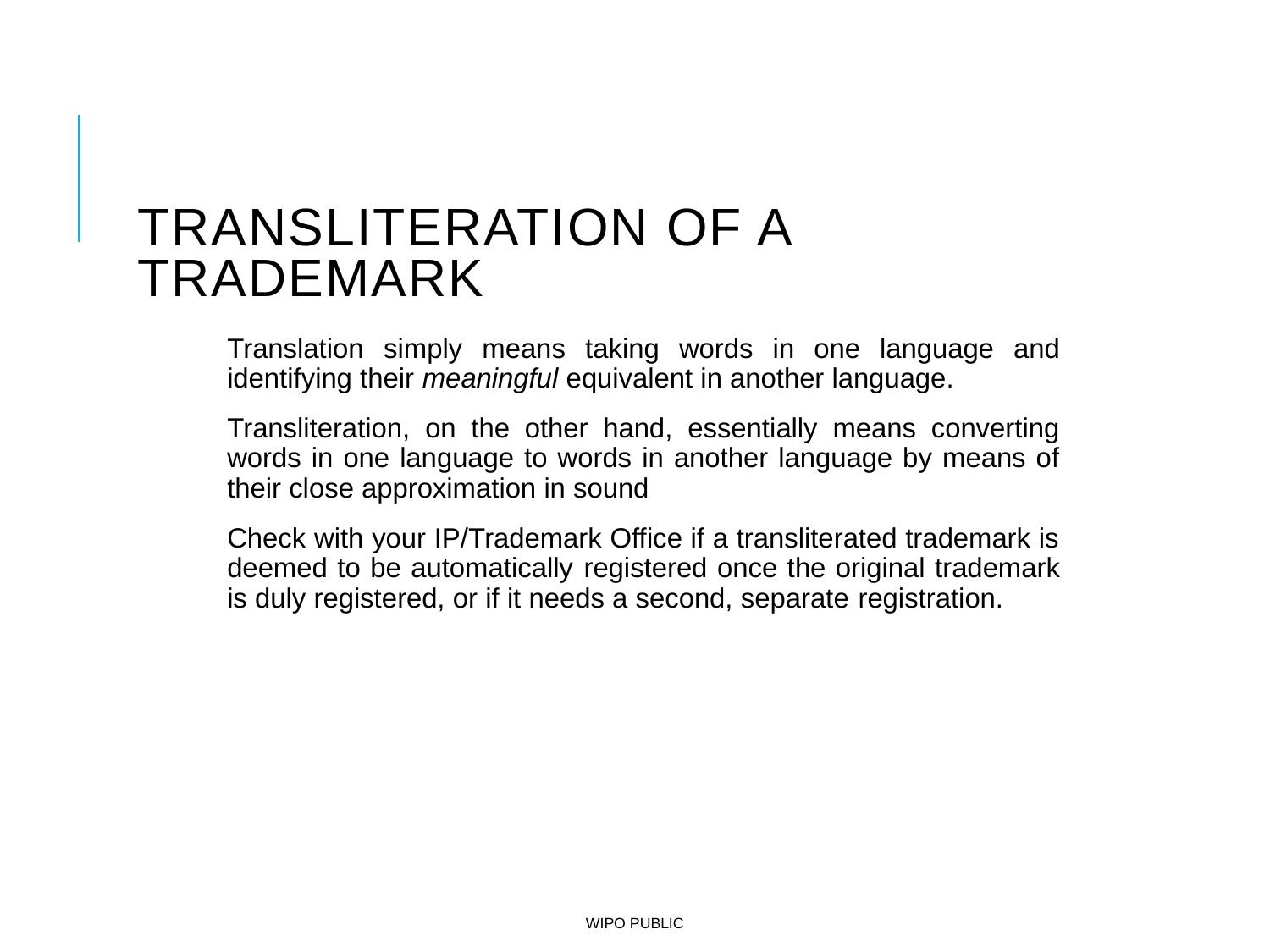

# Transliteration of a trademark
Translation simply means taking words in one language and identifying their meaningful equivalent in another language.
Transliteration, on the other hand, essentially means converting words in one language to words in another language by means of their close approximation in sound
Check with your IP/Trademark Office if a transliterated trademark is deemed to be automatically registered once the original trademark is duly registered, or if it needs a second, separate registration.